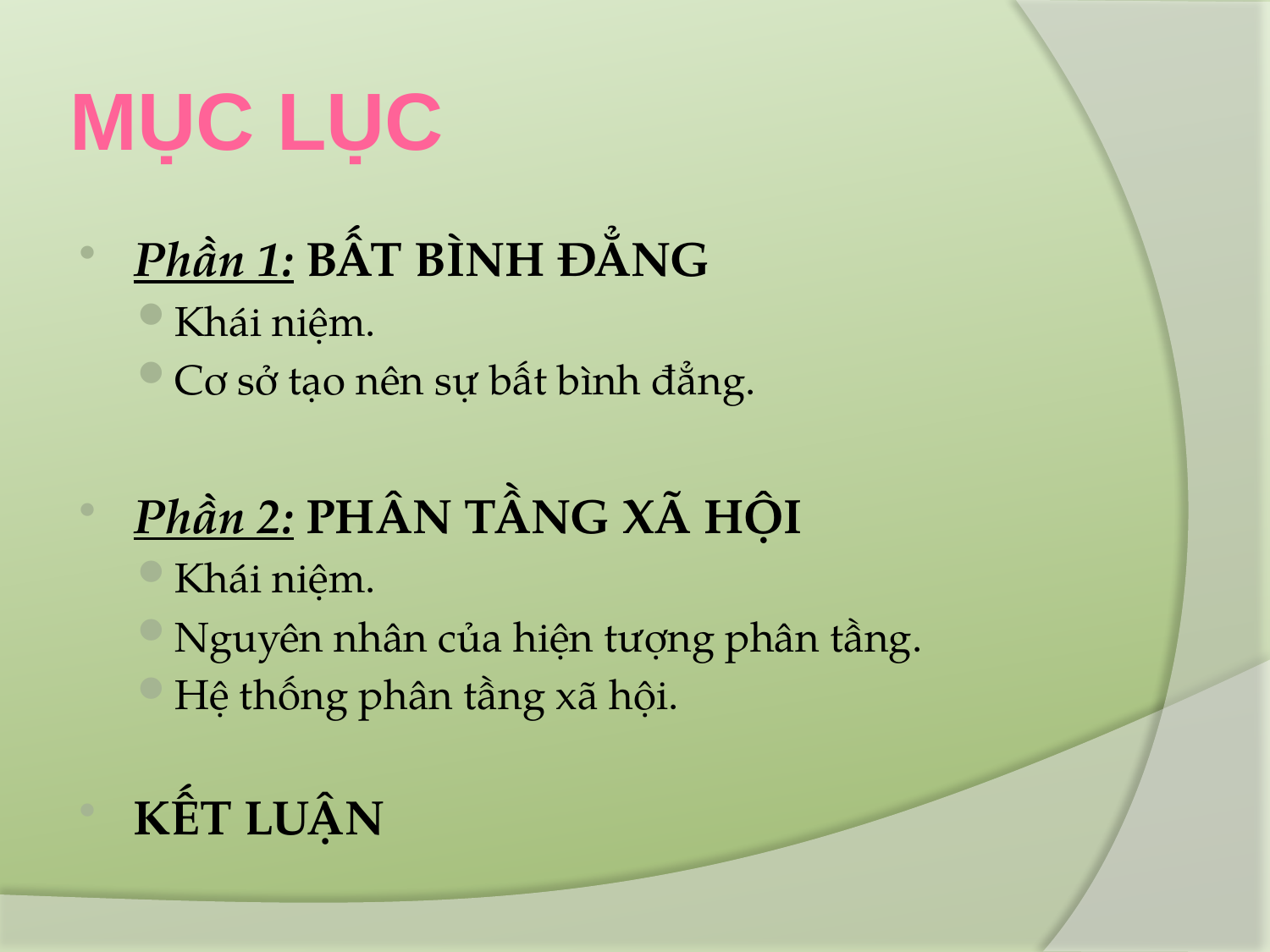

# Mục Lục
Phần 1: BẤT BÌNH ĐẲNG
Khái niệm.
Cơ sở tạo nên sự bất bình đẳng.

Phần 2: PHÂN TẦNG XÃ HỘI
Khái niệm.
Nguyên nhân của hiện tượng phân tầng.
Hệ thống phân tầng xã hội.

KẾT LUẬN